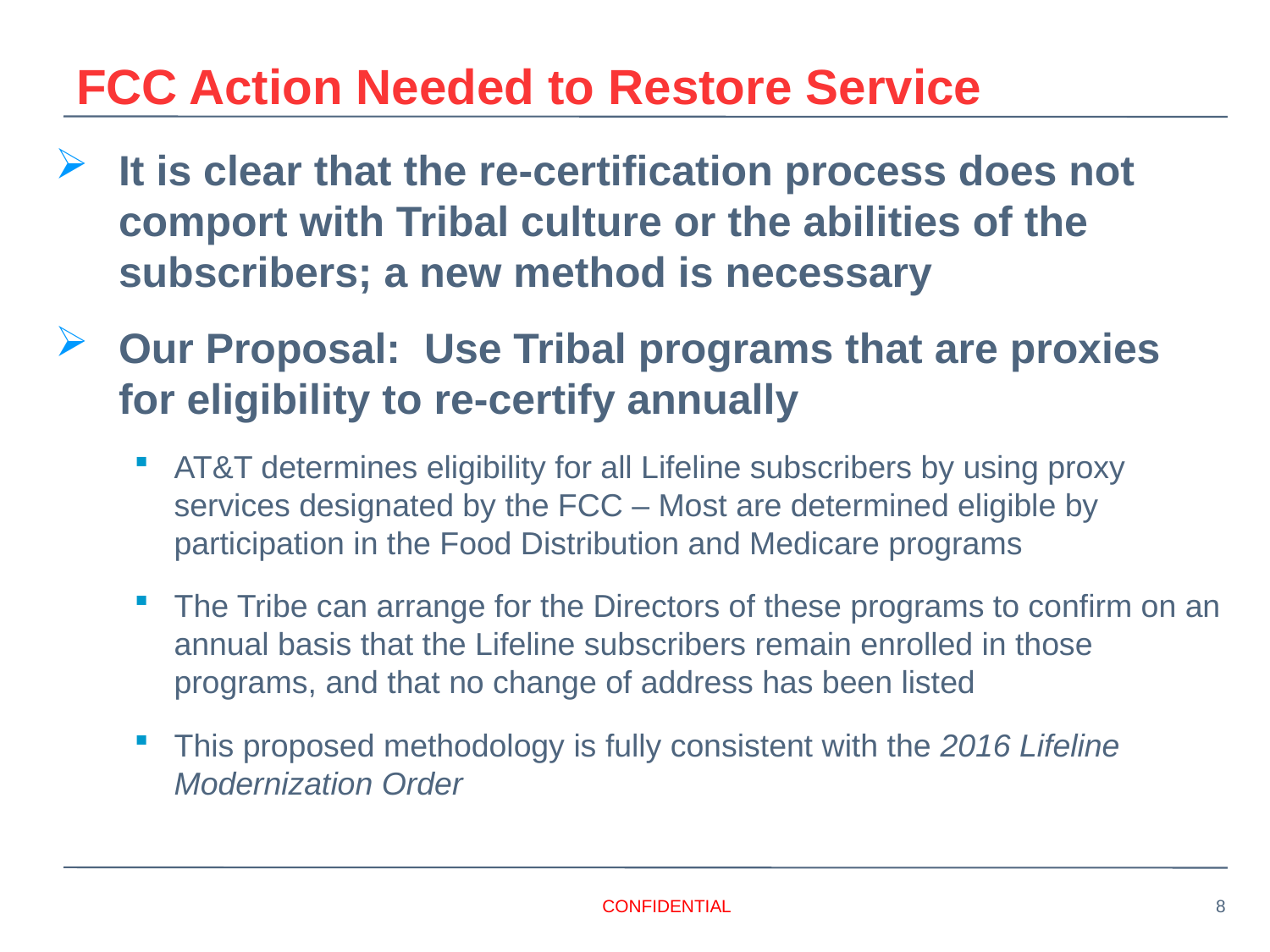

# FCC Action Needed to Restore Service
It is clear that the re-certification process does not comport with Tribal culture or the abilities of the subscribers; a new method is necessary
Our Proposal:  Use Tribal programs that are proxies for eligibility to re-certify annually
AT&T determines eligibility for all Lifeline subscribers by using proxy services designated by the FCC – Most are determined eligible by participation in the Food Distribution and Medicare programs
The Tribe can arrange for the Directors of these programs to confirm on an annual basis that the Lifeline subscribers remain enrolled in those programs, and that no change of address has been listed
This proposed methodology is fully consistent with the 2016 Lifeline Modernization Order
8